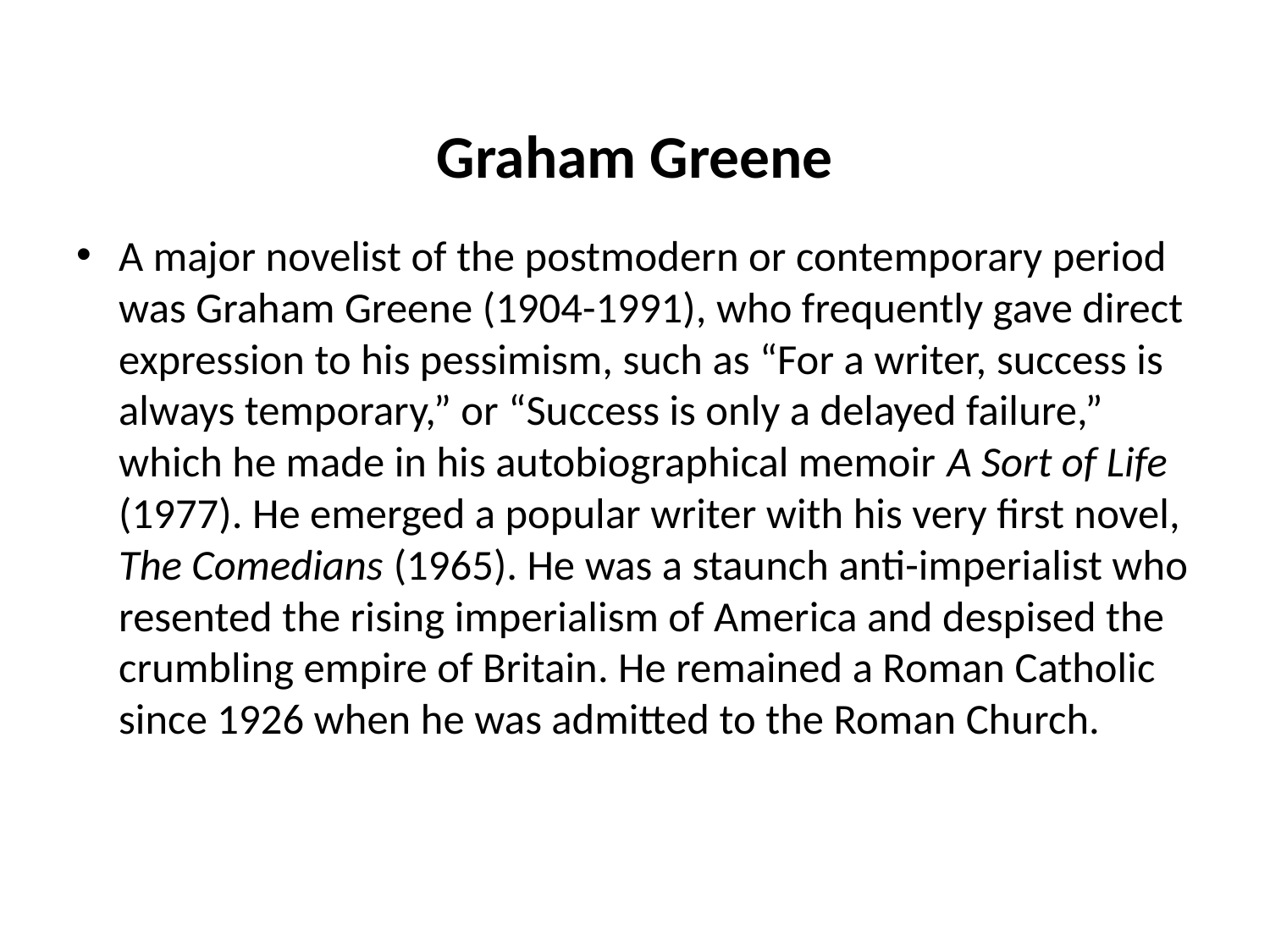

# Graham Greene
A major novelist of the postmodern or contemporary period was Graham Greene (1904-1991), who frequently gave direct expression to his pessimism, such as “For a writer, success is always temporary,” or “Success is only a delayed failure,” which he made in his autobiographical memoir A Sort of Life (1977). He emerged a popular writer with his very first novel, The Comedians (1965). He was a staunch anti-imperialist who resented the rising imperialism of America and despised the crumbling empire of Britain. He remained a Roman Catholic since 1926 when he was admitted to the Roman Church.